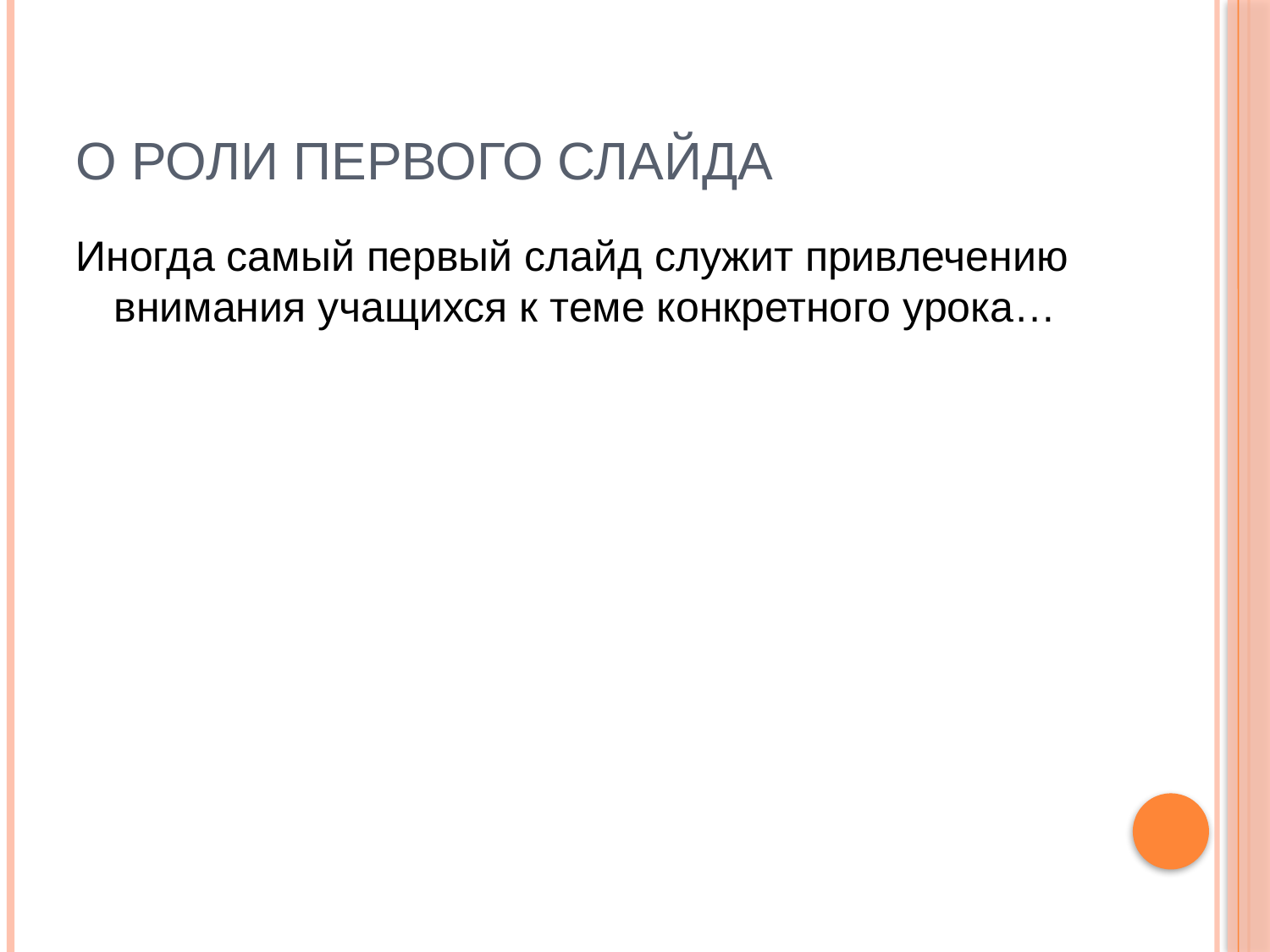

# О роли первого слайда
Иногда самый первый слайд служит привлечению внимания учащихся к теме конкретного урока…